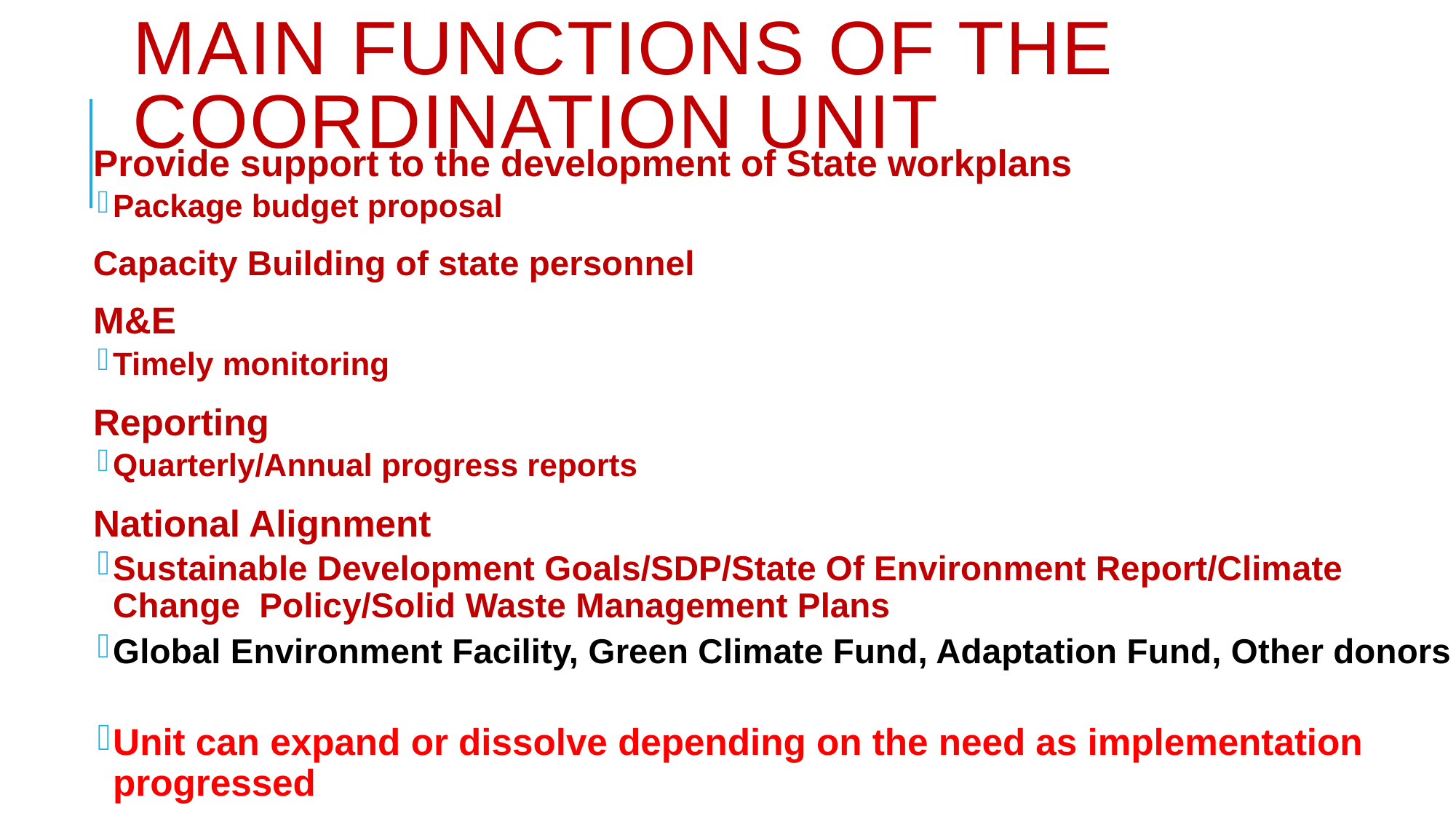

# Main Functions of the Coordination unit
Provide support to the development of State workplans
Package budget proposal
Capacity Building of state personnel
M&E
Timely monitoring
Reporting
Quarterly/Annual progress reports
National Alignment
Sustainable Development Goals/SDP/State Of Environment Report/Climate Change  Policy/Solid Waste Management Plans
Global Environment Facility, Green Climate Fund, Adaptation Fund, Other donors

Unit can expand or dissolve depending on the need as implementation progressed